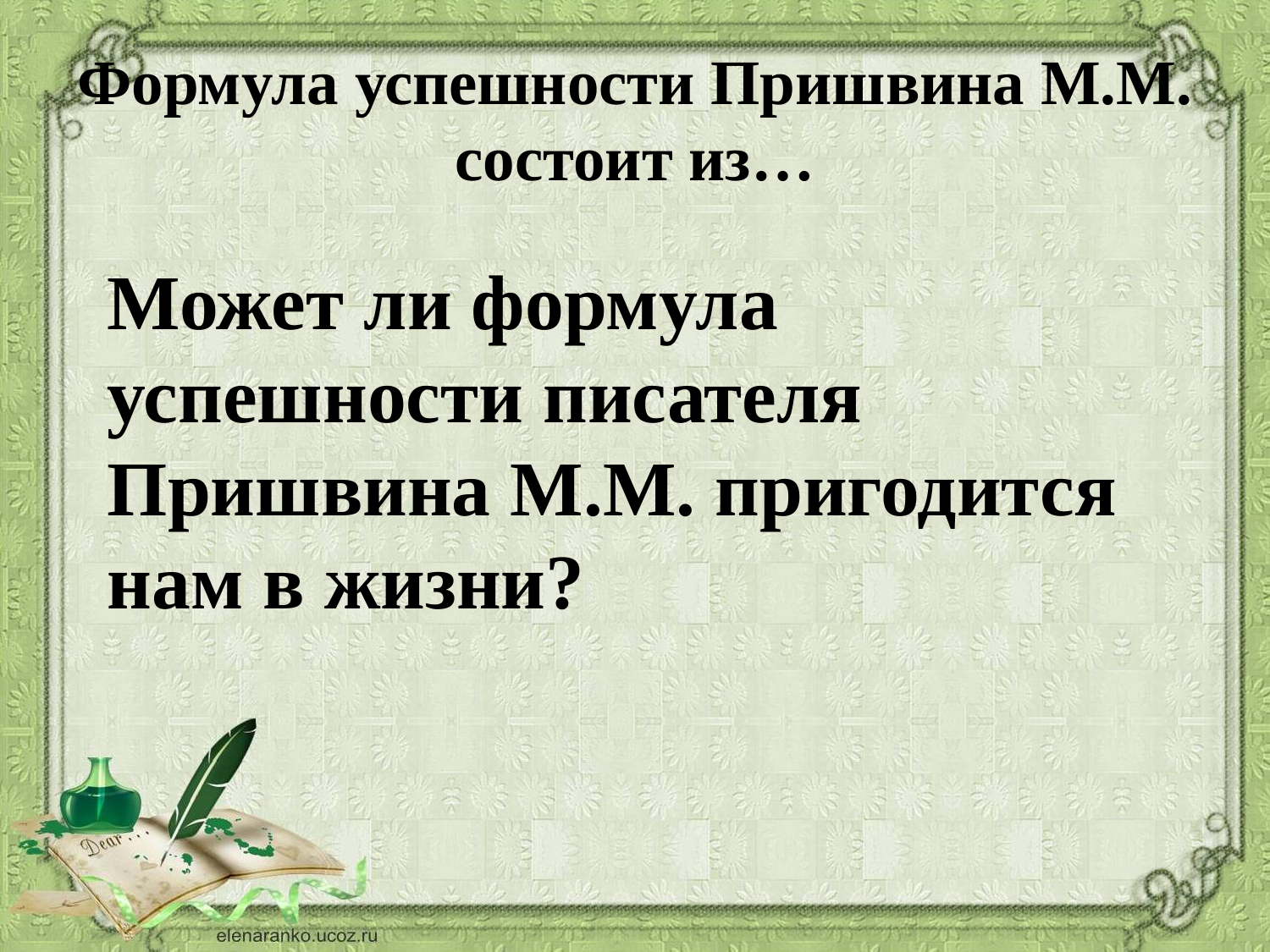

# Формула успешности Пришвина М.М. состоит из…
Может ли формула успешности писателя Пришвина М.М. пригодится нам в жизни?